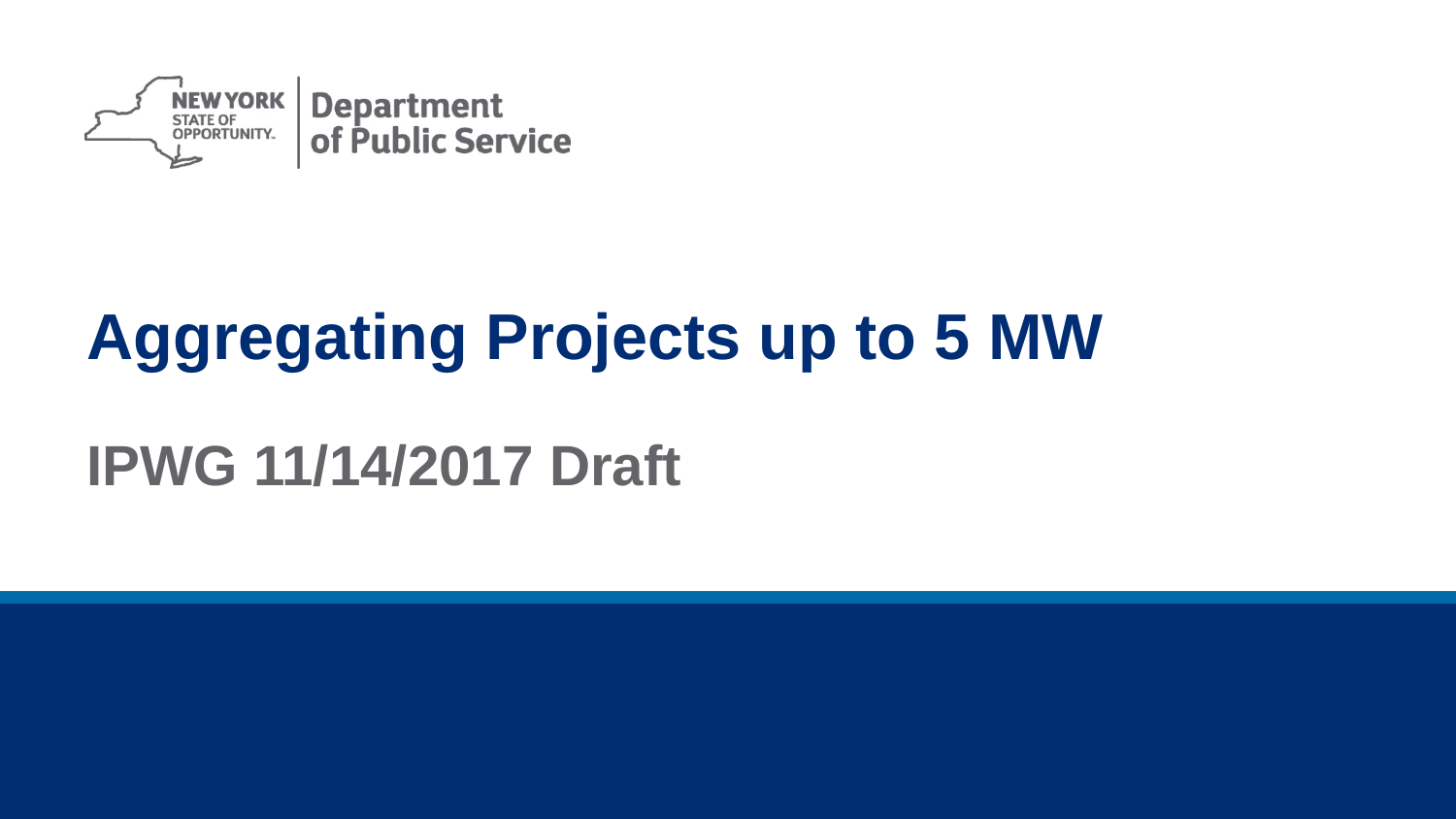

Aggregating Projects up to 5 MW
IPWG 11/14/2017 Draft